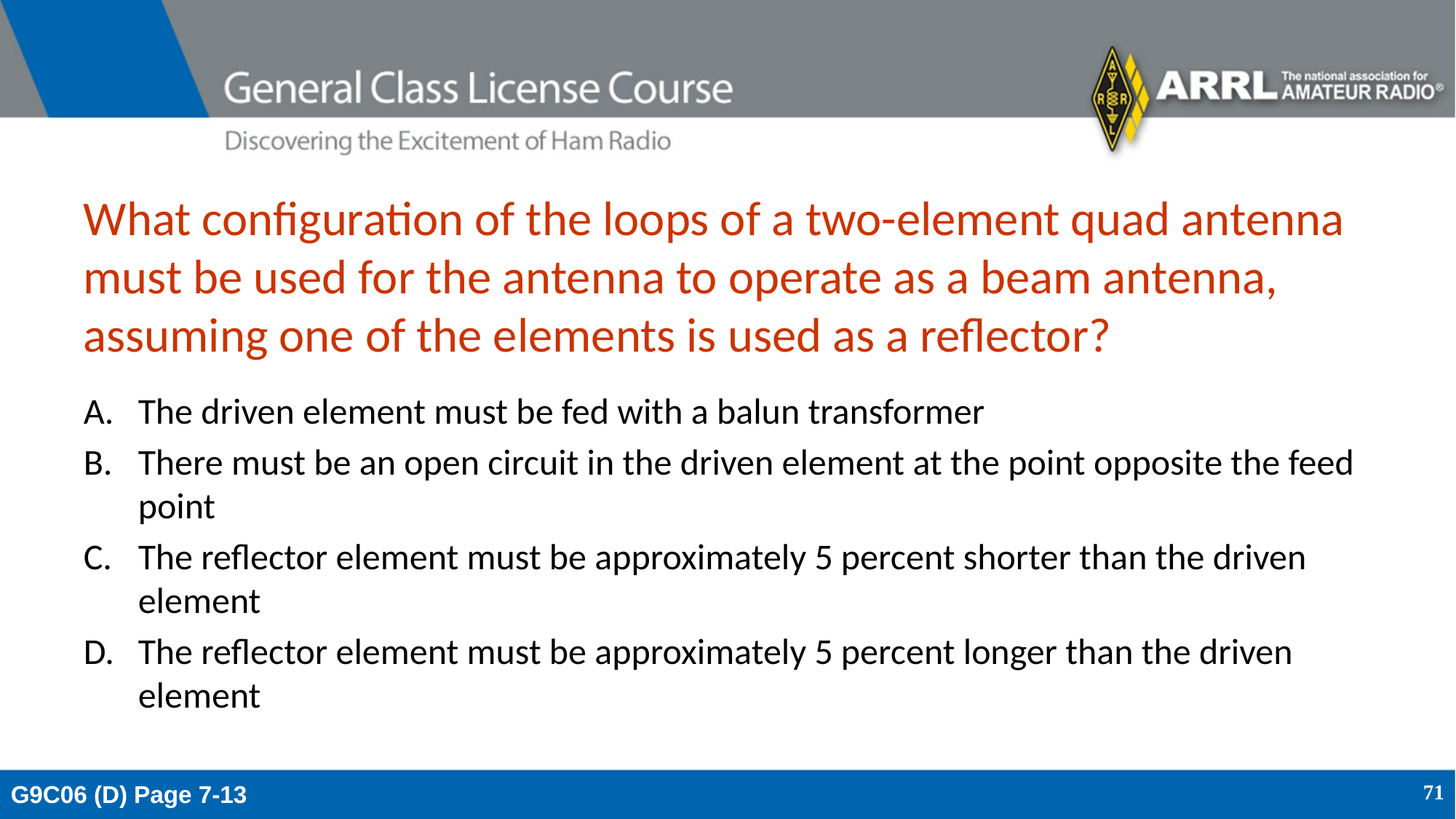

# What configuration of the loops of a two-element quad antenna must be used for the antenna to operate as a beam antenna, assuming one of the elements is used as a reflector?
The driven element must be fed with a balun transformer
There must be an open circuit in the driven element at the point opposite the feed point
The reflector element must be approximately 5 percent shorter than the driven element
The reflector element must be approximately 5 percent longer than the driven element
G9C06 (D) Page 7-13
71